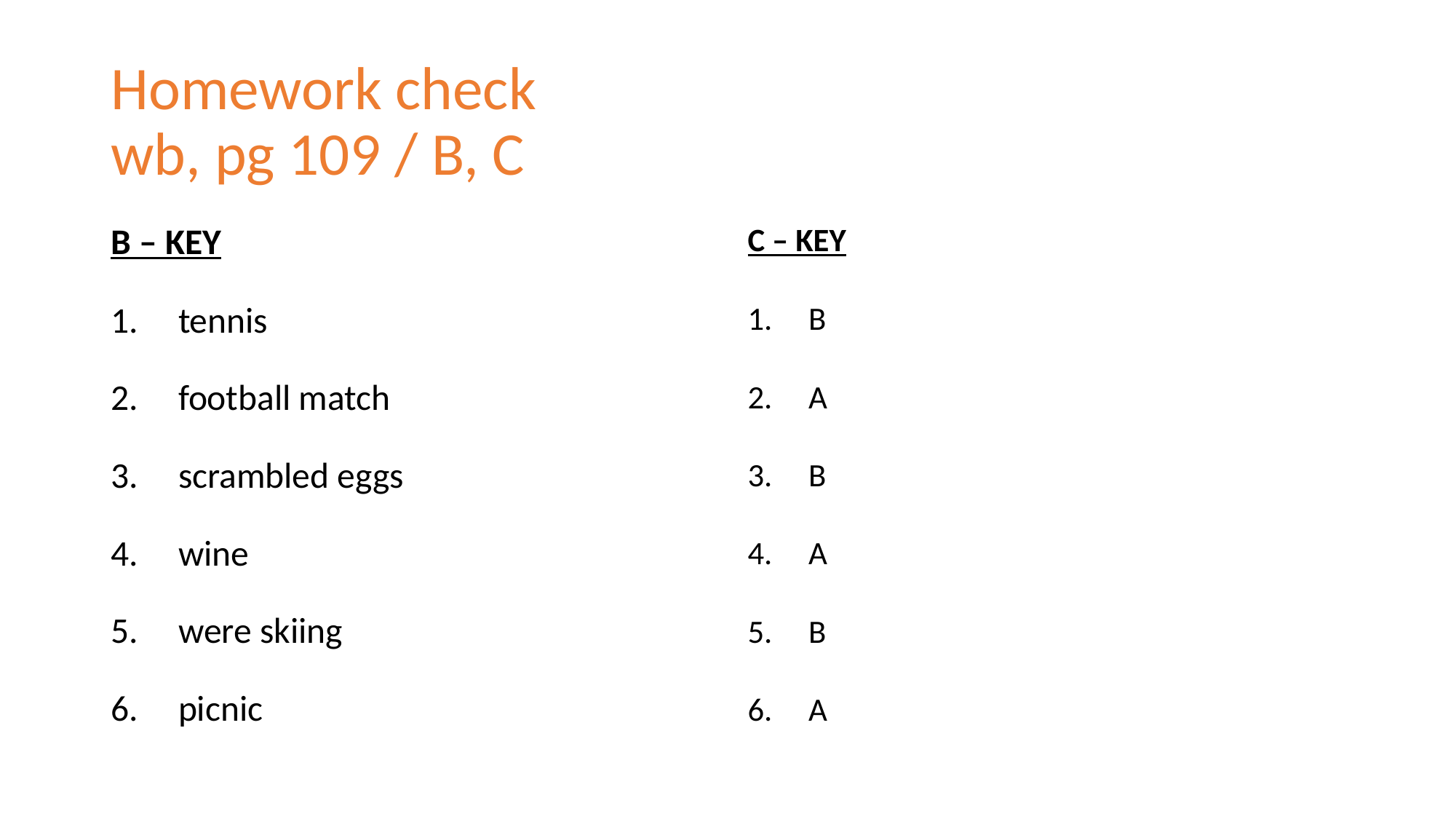

# Homework check wb, pg 109 / B, C
B – KEY
tennis
football match
scrambled eggs
wine
were skiing
picnic
C – KEY
B
A
B
A
B
A